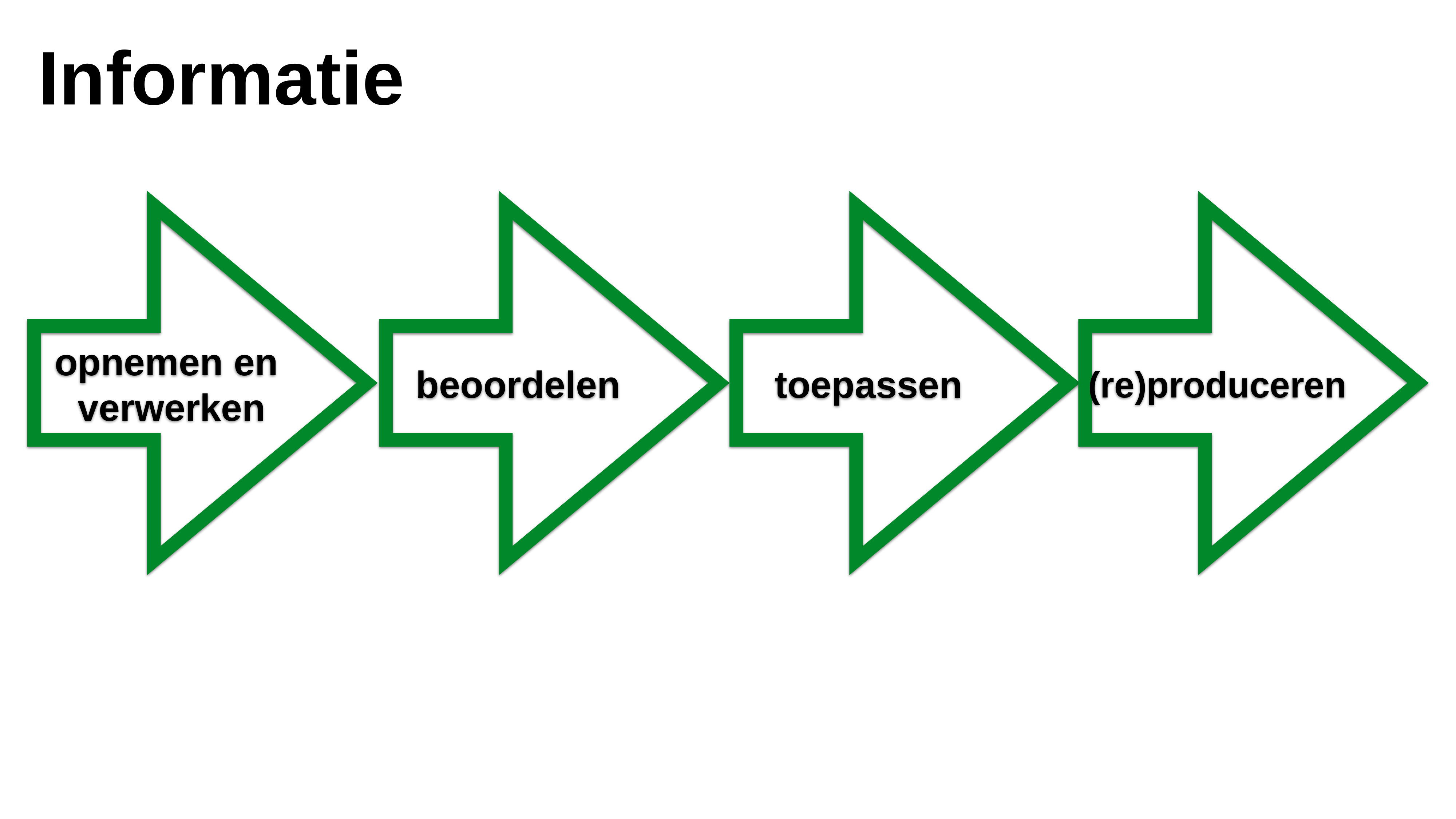

Informatie
opnemen en
 verwerken
beoordelen
toepassen
(re)produceren